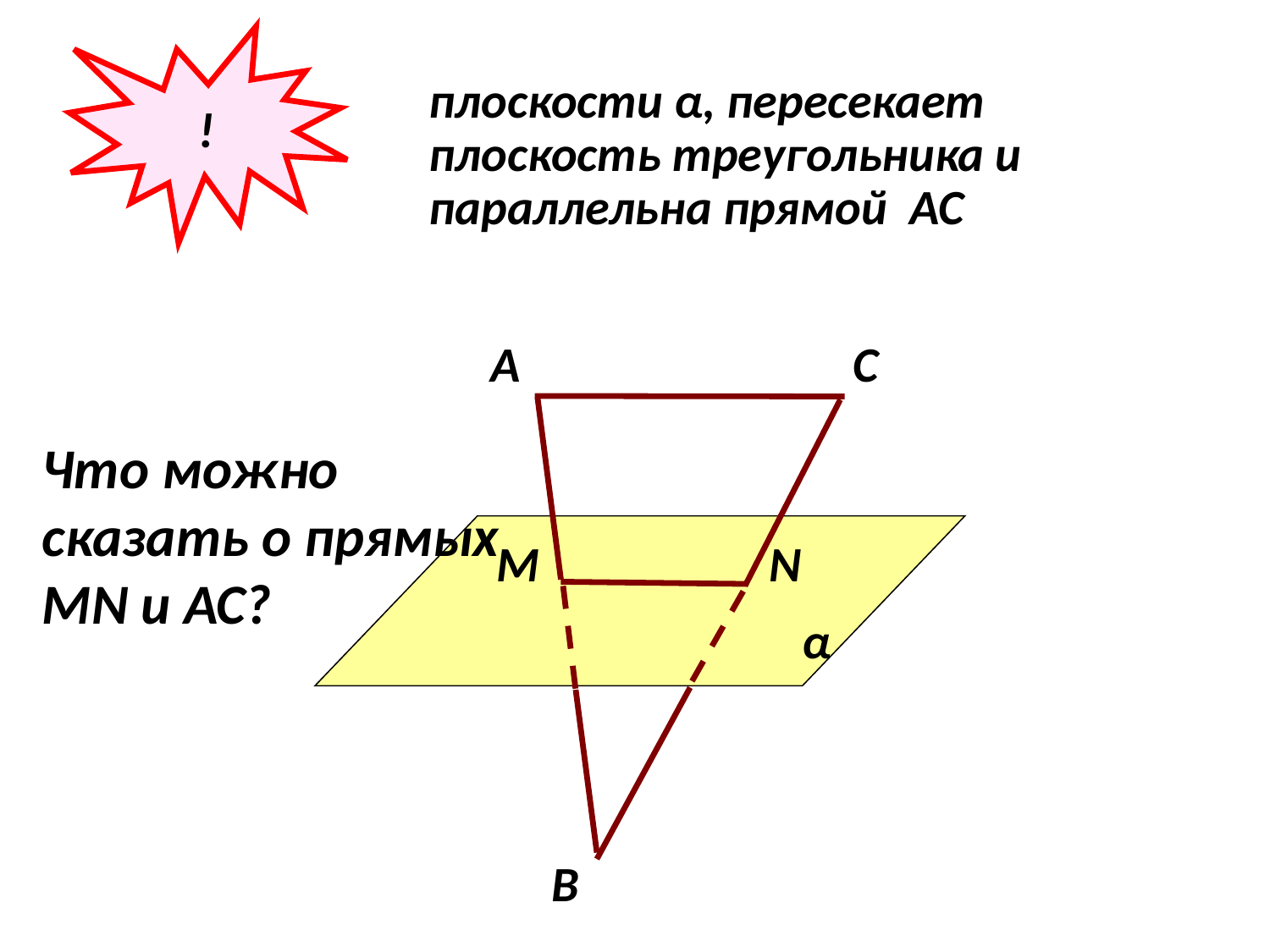

!
плоскости α, пересекает плоскость треугольника и параллельна прямой  АС
А
С

Что можно сказать о прямых МN и АС?

α
М
N

В